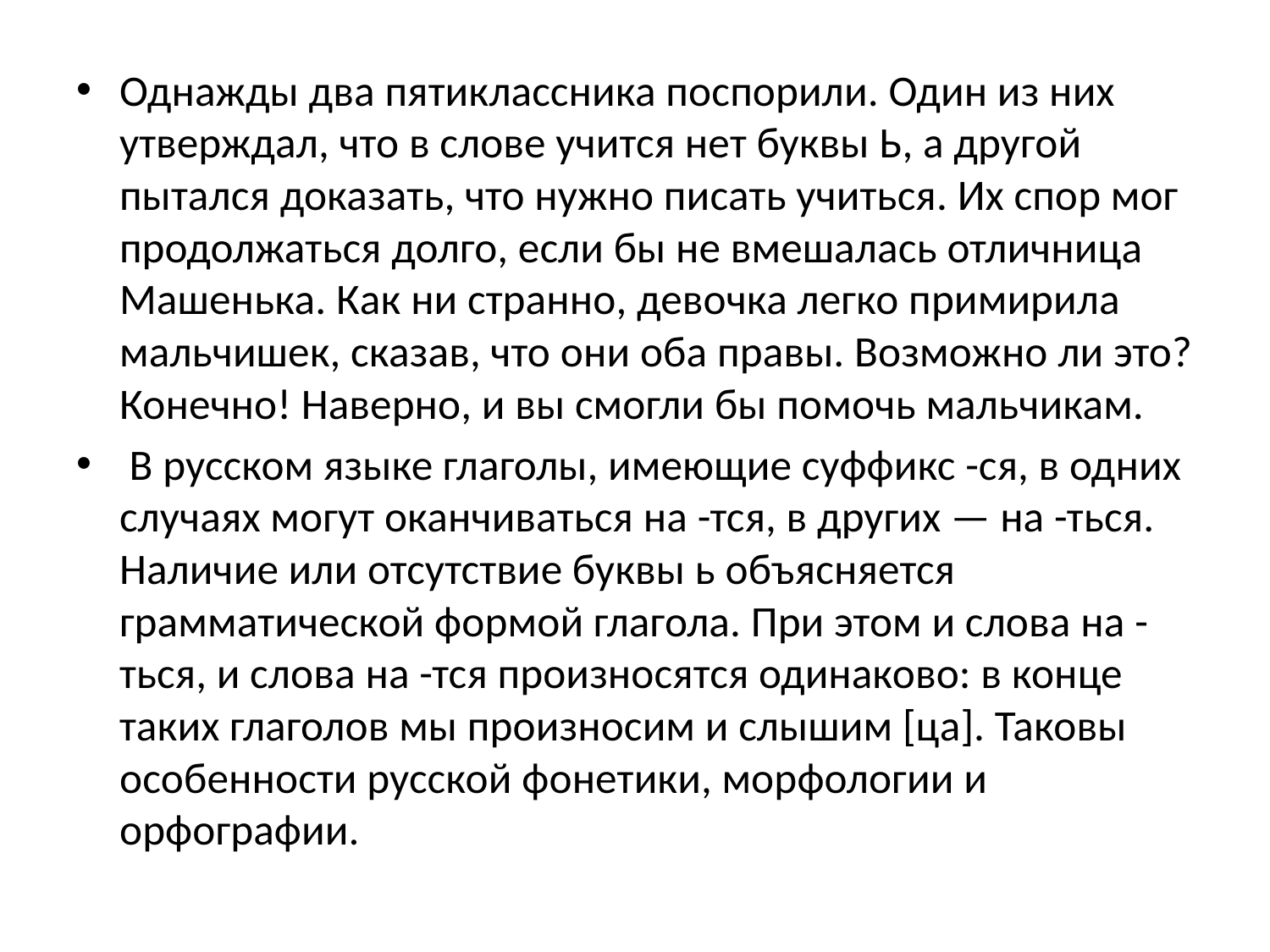

Однажды два пятиклассника поспорили. Один из них утверждал, что в слове учится нет буквы Ь, а другой пытался доказать, что нужно писать учиться. Их спор мог продолжаться долго, если бы не вмешалась отличница Машенька. Как ни странно, девочка легко примирила мальчишек, сказав, что они оба правы. Возможно ли это? Конечно! Наверно, и вы смогли бы помочь мальчикам.
 В русском языке глаголы, имеющие суффикс -ся, в одних случаях могут оканчиваться на -тся, в других — на -ться. Наличие или отсутствие буквы ь объясняется грамматической формой глагола. При этом и слова на -ться, и слова на -тся произносятся одинаково: в конце таких глаголов мы произносим и слышим [ца]. Таковы особенности русской фонетики, морфологии и орфографии.